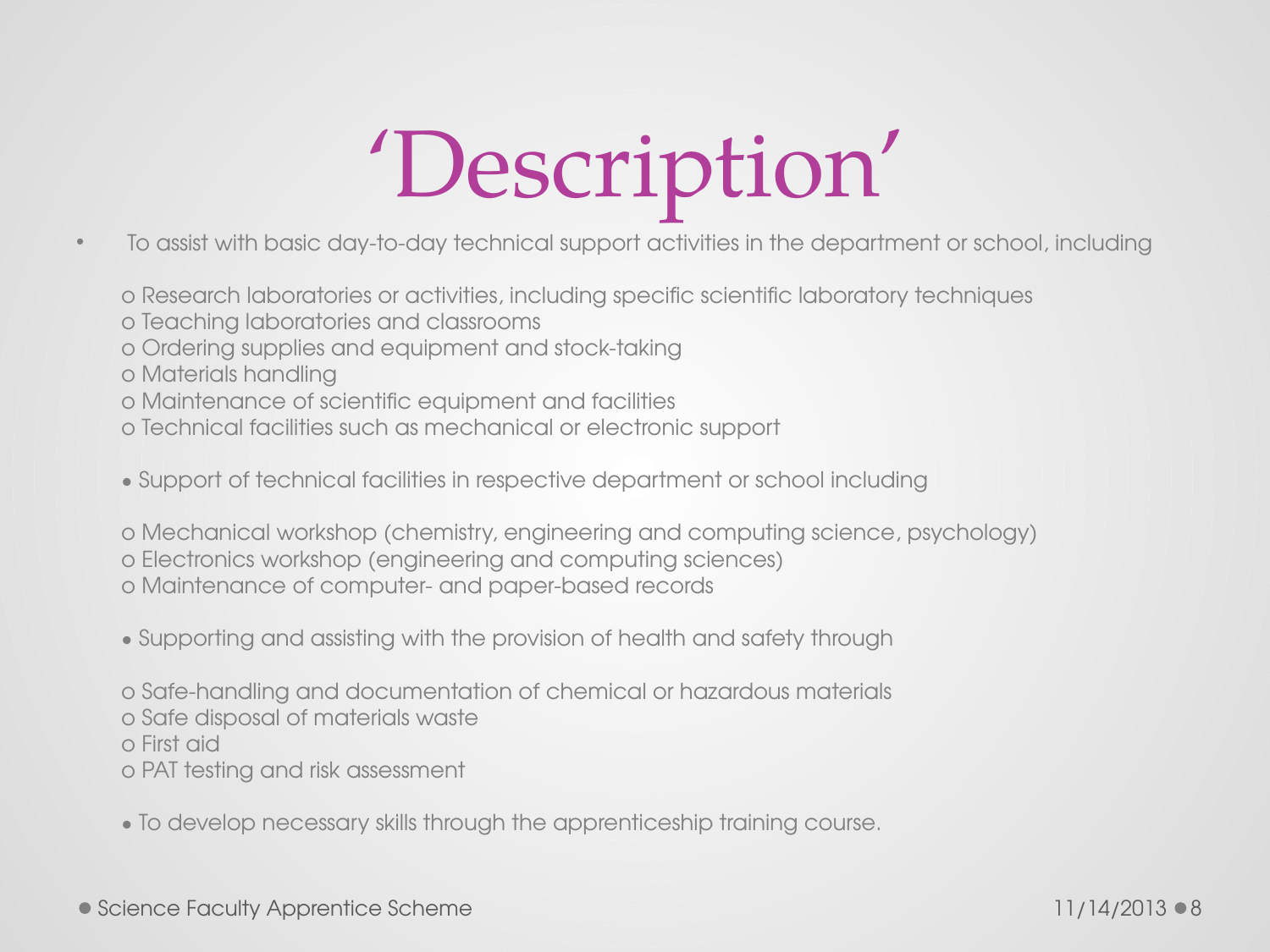

# ‘Description’
 To assist with basic day-to-day technical support activities in the department or school, including
o Research laboratories or activities, including specific scientific laboratory techniques
o Teaching laboratories and classrooms
o Ordering supplies and equipment and stock-taking
o Materials handling
o Maintenance of scientific equipment and facilities
o Technical facilities such as mechanical or electronic support
• Support of technical facilities in respective department or school including
o Mechanical workshop (chemistry, engineering and computing science, psychology)
o Electronics workshop (engineering and computing sciences)
o Maintenance of computer- and paper-based records
• Supporting and assisting with the provision of health and safety through
o Safe-handling and documentation of chemical or hazardous materials
o Safe disposal of materials waste
o First aid
o PAT testing and risk assessment
• To develop necessary skills through the apprenticeship training course.
Science Faculty Apprentice Scheme
11/14/2013
8